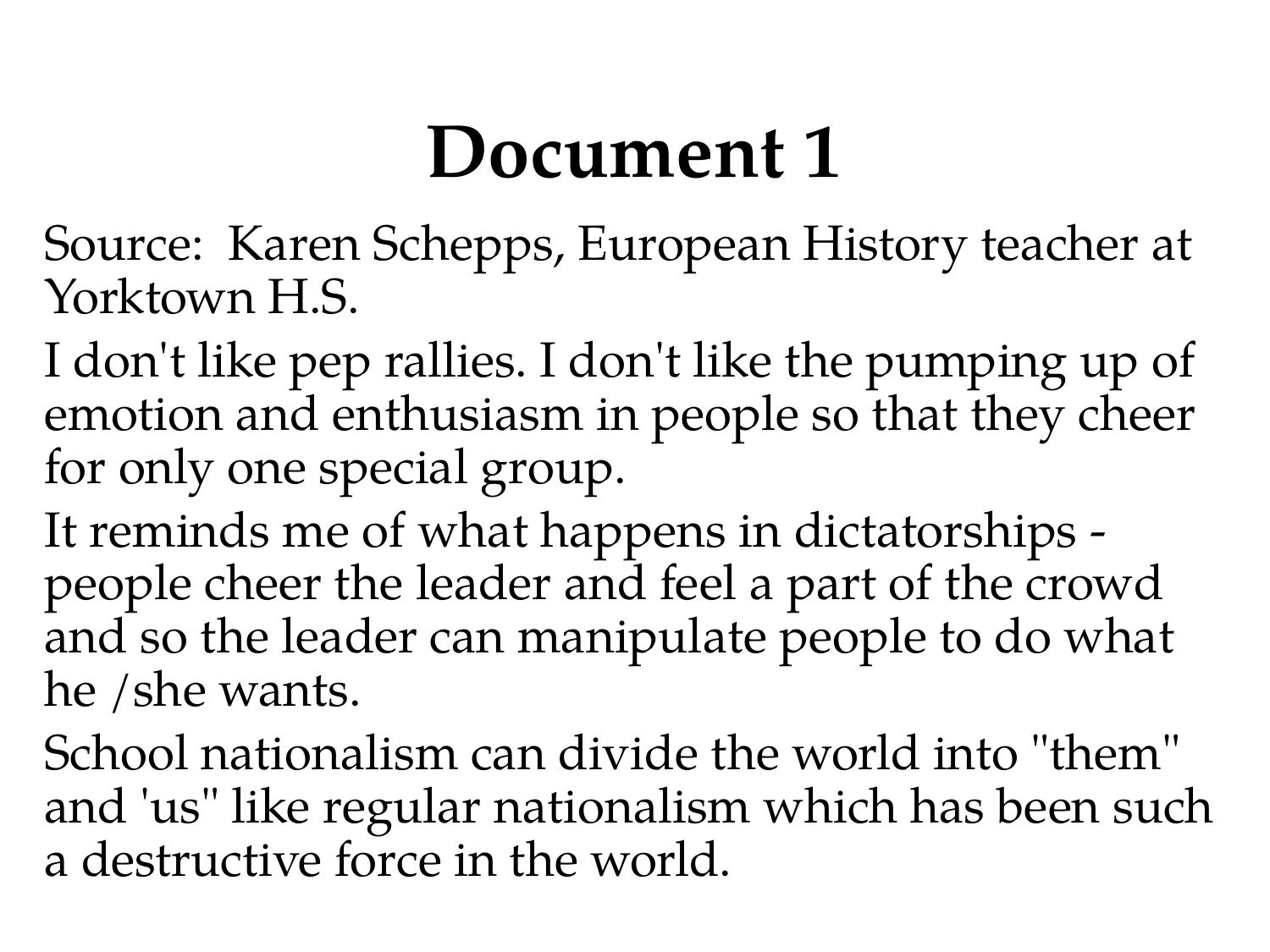

# Document 1
Source:  Karen Schepps, European History teacher at Yorktown H.S.
I don't like pep rallies. I don't like the pumping up of emotion and enthusiasm in people so that they cheer for only one special group.
It reminds me of what happens in dictatorships - people cheer the leader and feel a part of the crowd and so the leader can manipulate people to do what he /she wants.
School nationalism can divide the world into "them" and 'us" like regular nationalism which has been such a destructive force in the world.